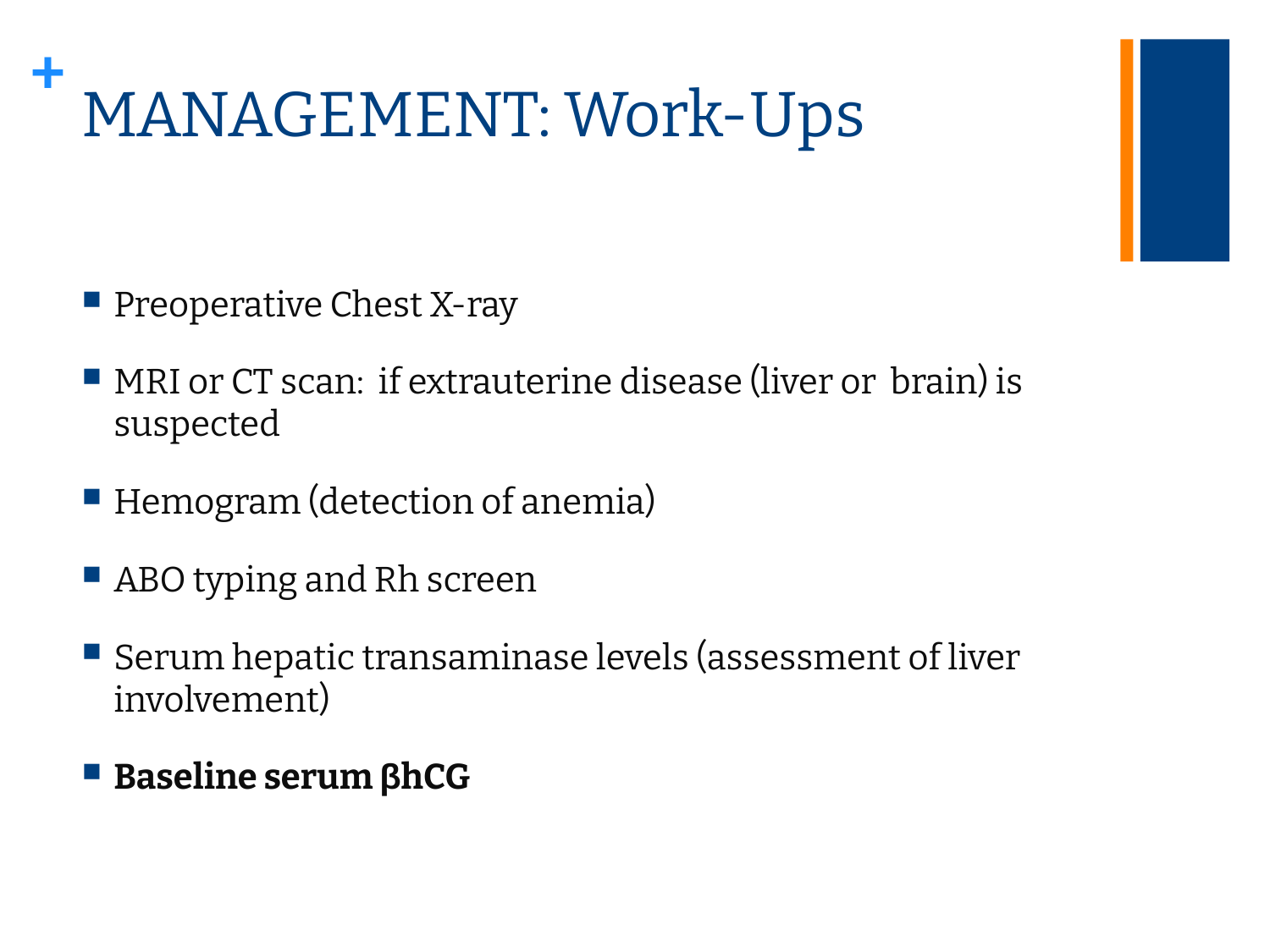

# MANAGEMENT: Work-Ups
Preoperative Chest X-ray
MRI or CT scan:  if extrauterine disease (liver or  brain) is suspected
Hemogram (detection of anemia)
ABO typing and Rh screen
Serum hepatic transaminase levels (assessment of liver involvement)
Baseline serum βhCG